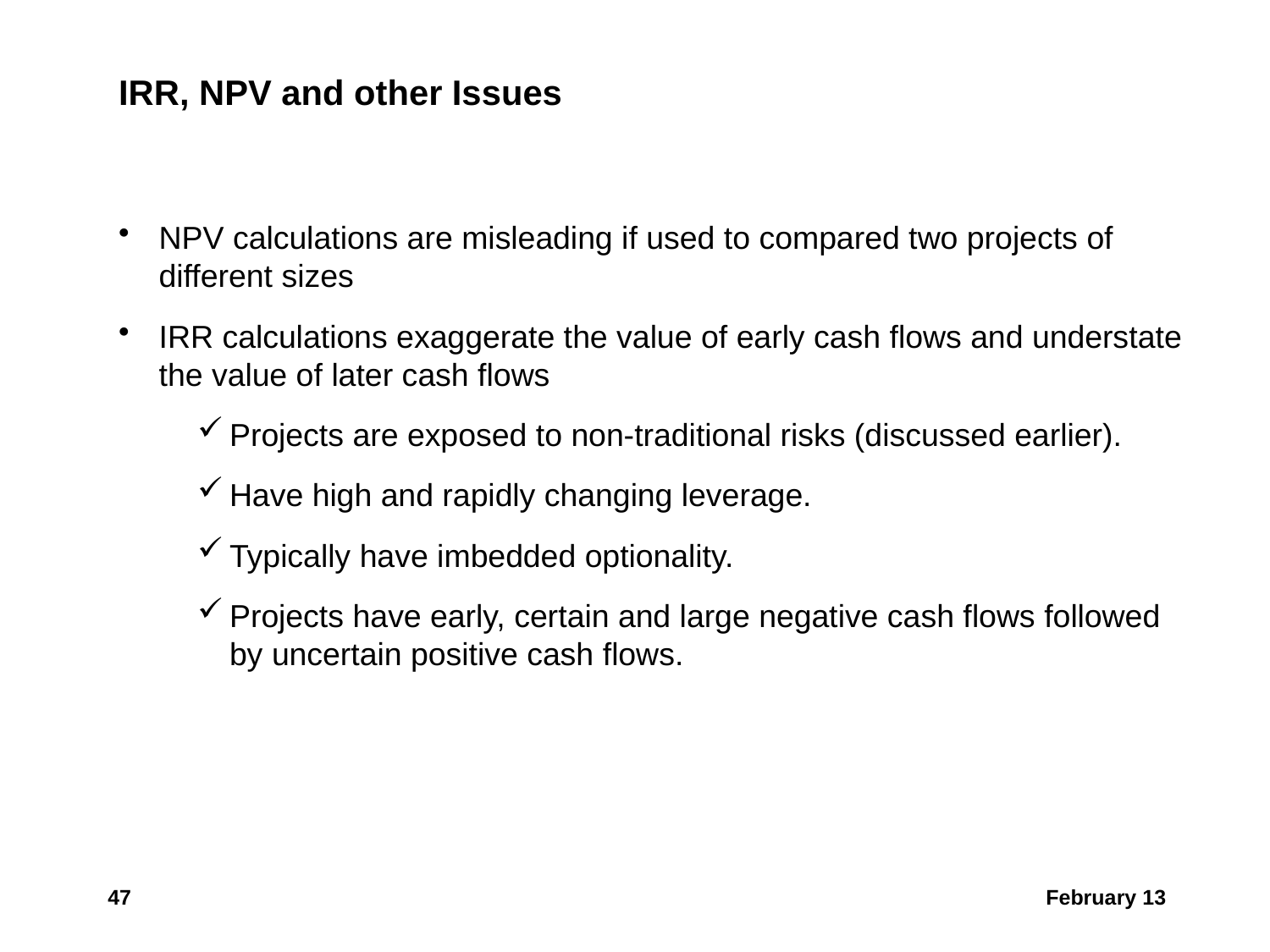

# IRR, NPV and other Issues
NPV calculations are misleading if used to compared two projects of different sizes
IRR calculations exaggerate the value of early cash flows and understate the value of later cash flows
Projects are exposed to non-traditional risks (discussed earlier).
Have high and rapidly changing leverage.
Typically have imbedded optionality.
Projects have early, certain and large negative cash flows followed by uncertain positive cash flows.